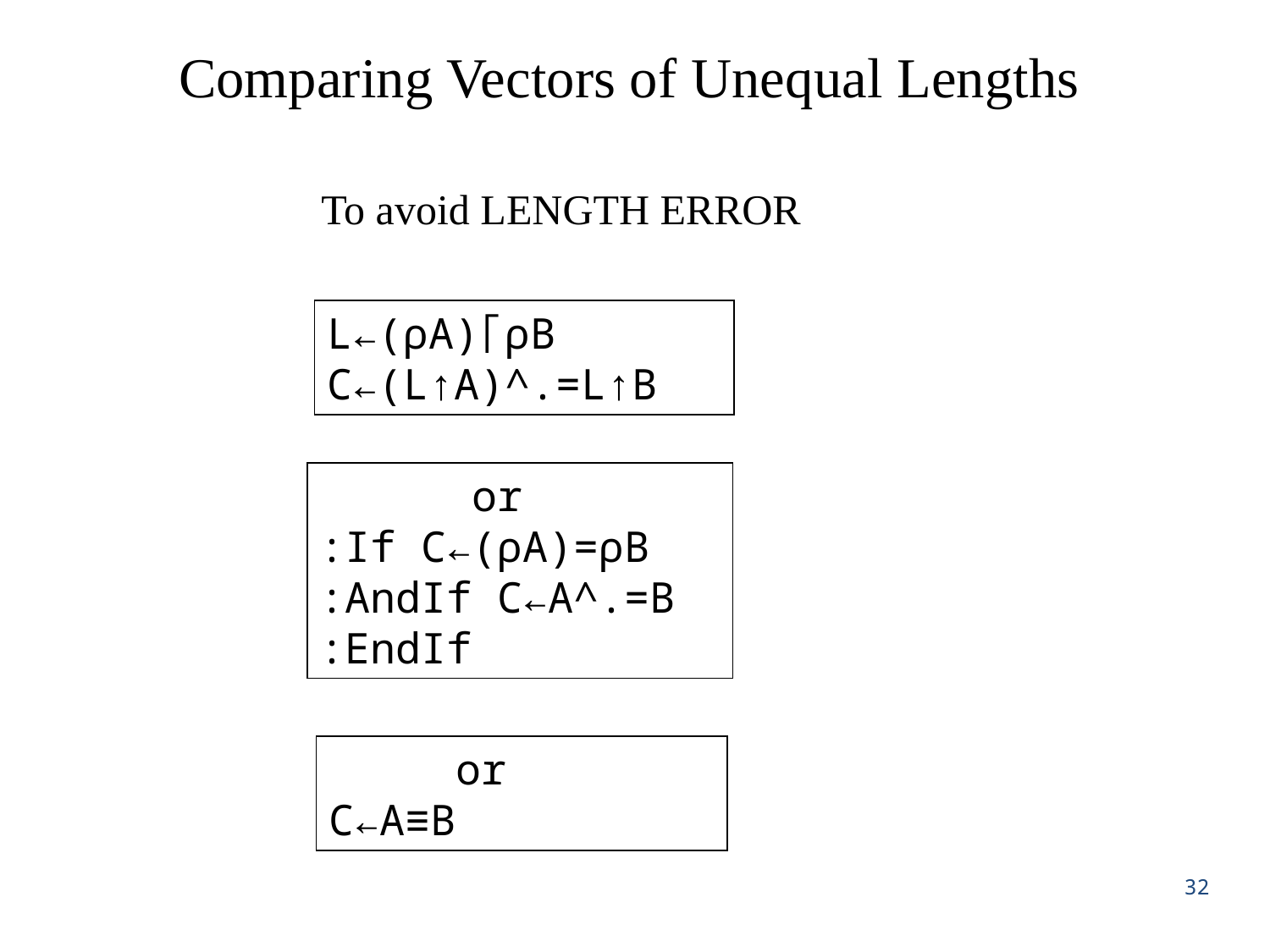

# Comparing Vectors of Unequal Lengths

To avoid LENGTH ERROR
L←(⍴A)⌈⍴B
C←(L↑A)^.=L↑B

      or
:If C←(⍴A)=⍴B
:AndIf C←A^.=B
:EndIf

     or
C←A≡B
32